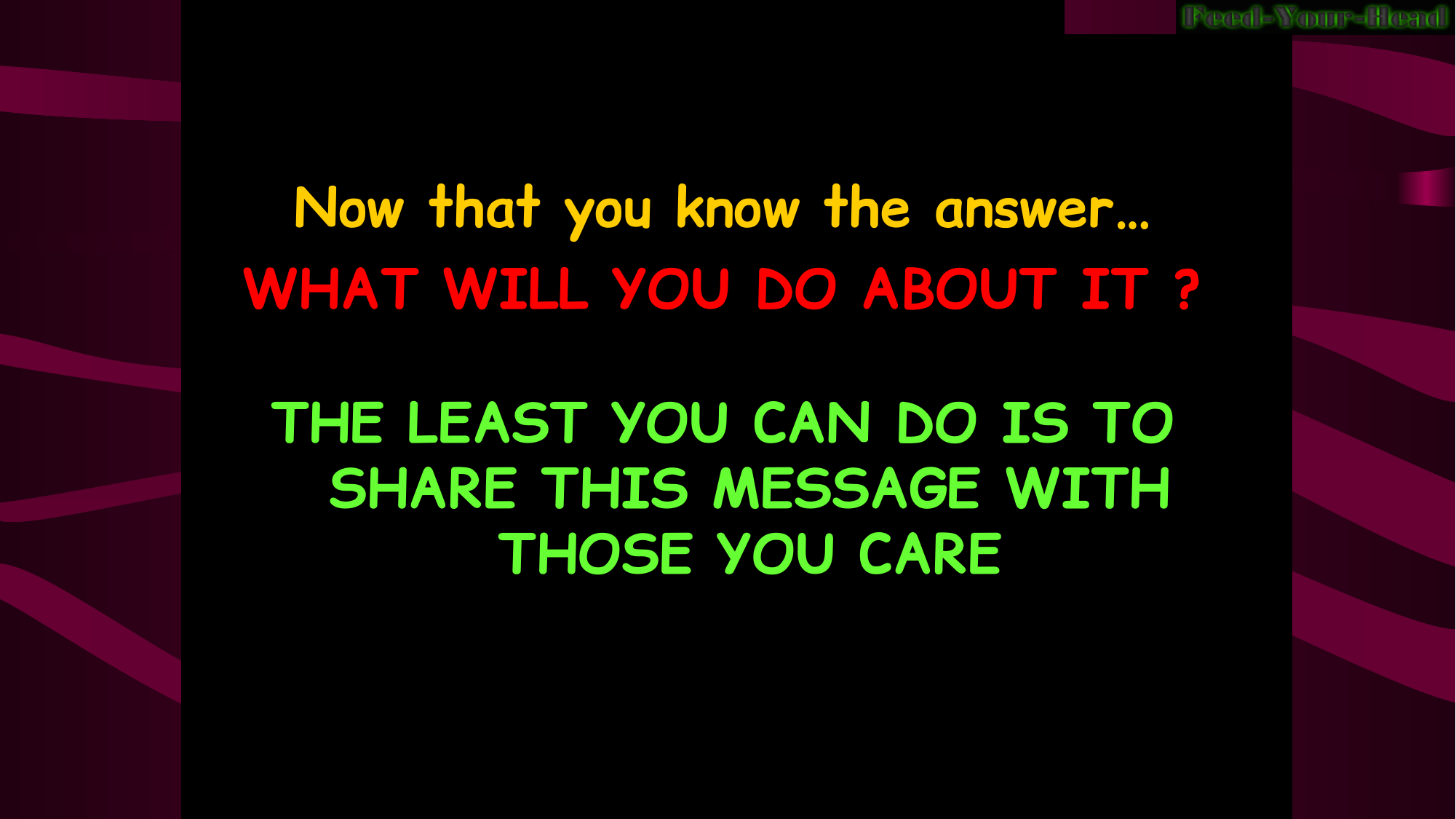

# Now that you know the answer…
WHAT WILL YOU DO ABOUT IT ?

THE LEAST YOU CAN DO IS TO SHARE THIS MESSAGE WITH THOSE YOU CARE